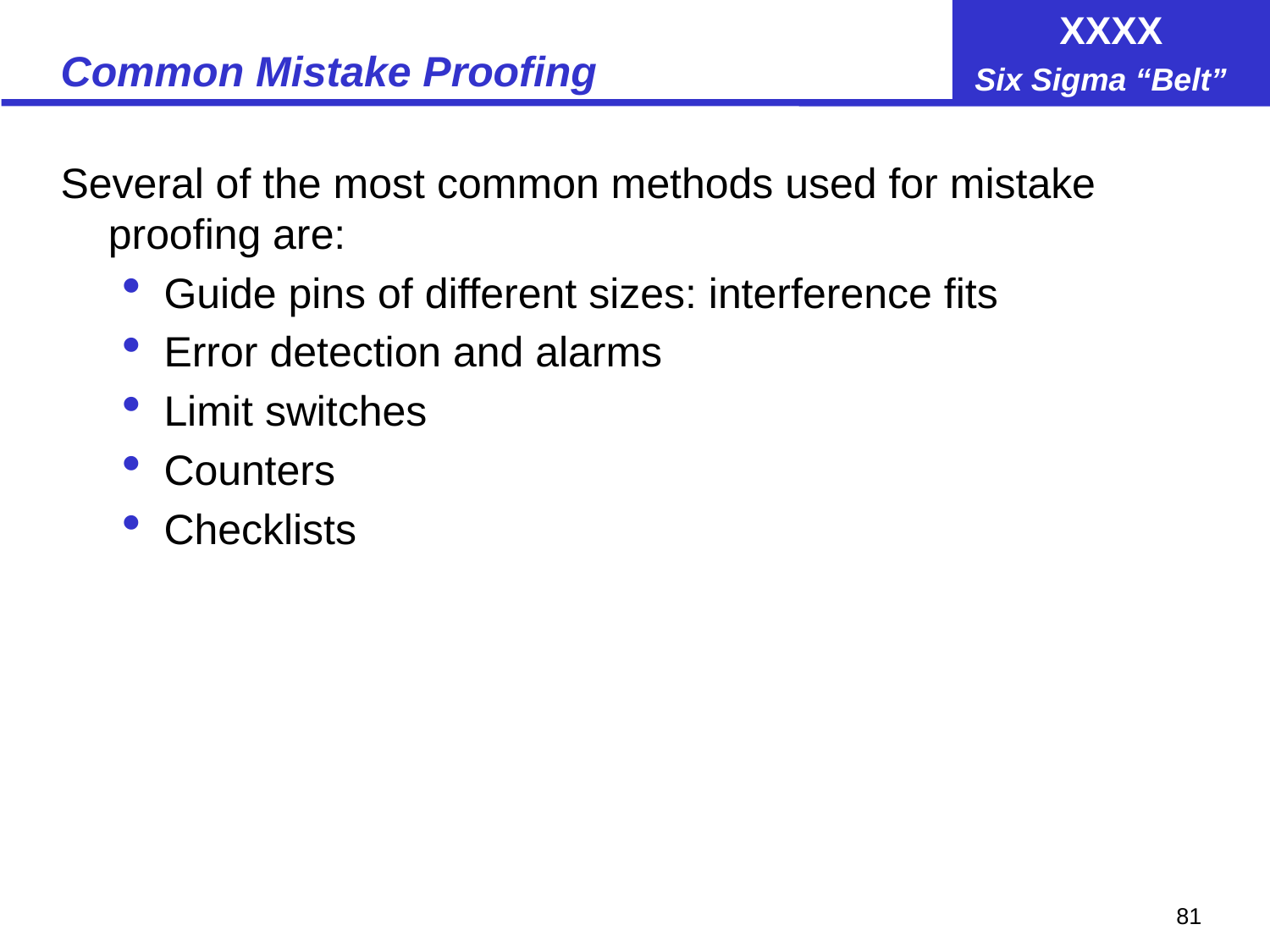

# Common Mistake Proofing
Several of the most common methods used for mistake proofing are:
Guide pins of different sizes: interference fits
Error detection and alarms
Limit switches
Counters
Checklists